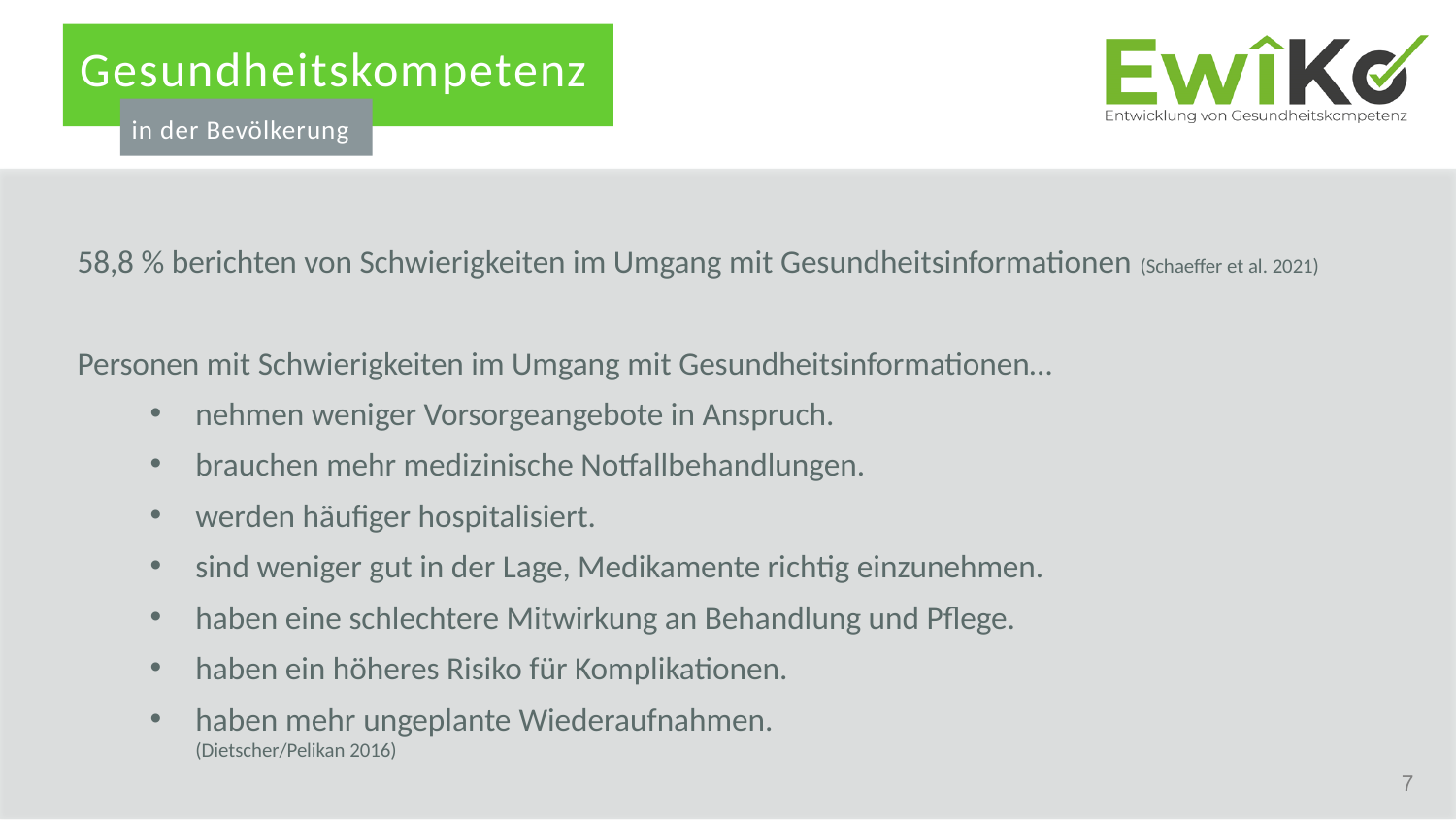

Gesundheitskompetenz
in der Bevölkerung
58,8 % berichten von Schwierigkeiten im Umgang mit Gesundheitsinformationen (Schaeffer et al. 2021)

Personen mit Schwierigkeiten im Umgang mit Gesundheitsinformationen…
nehmen weniger Vorsorgeangebote in Anspruch.
brauchen mehr medizinische Notfallbehandlungen.
werden häufiger hospitalisiert.
sind weniger gut in der Lage, Medikamente richtig einzunehmen.
haben eine schlechtere Mitwirkung an Behandlung und Pflege.
haben ein höheres Risiko für Komplikationen.
haben mehr ungeplante Wiederaufnahmen.					  (Dietscher/Pelikan 2016)